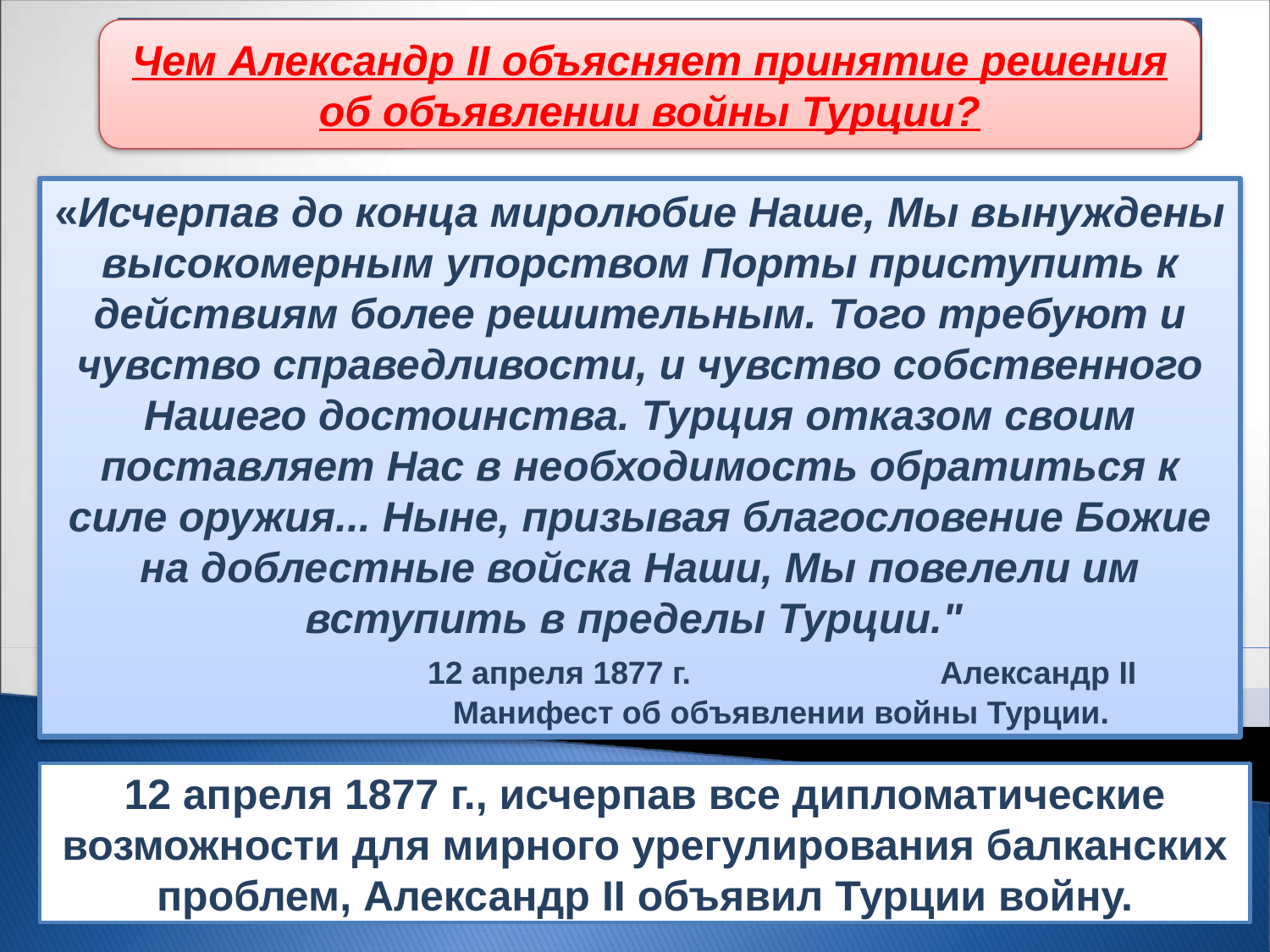

Чем Александр II объясняет принятие решения об объявлении войны Турции?
 Начало русско-турецкой войны
«Исчерпав до конца миролюбие Наше, Мы вынуждены высокомерным упорством Порты приступить к действиям более решительным. Того требуют и чувство справедливости, и чувство собственного Нашего достоинства. Турция отказом своим поставляет Нас в необходимость обратиться к силе оружия... Ныне, призывая благословение Божие на доблестные войска Наши, Мы повелели им вступить в пределы Турции."
                        12 апреля 1877 г.                            Александр II
                                Манифест об объявлении войны Турции.

12 апреля 1877 г., исчерпав все дипломатические возможности для мирного урегулирования балканских проблем, Александр II объявил Турции войну.